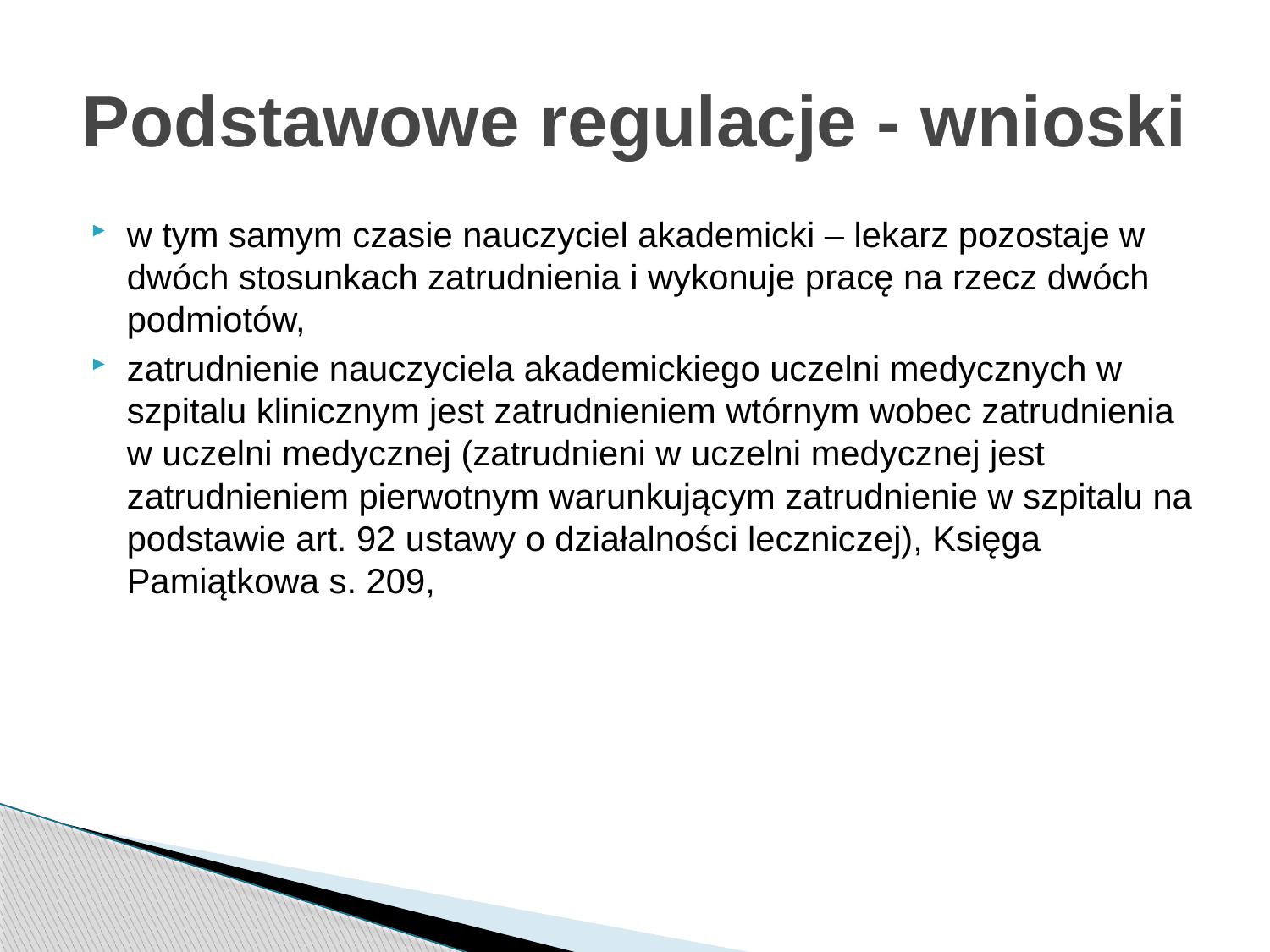

# Podstawowe regulacje - wnioski
w tym samym czasie nauczyciel akademicki – lekarz pozostaje w dwóch stosunkach zatrudnienia i wykonuje pracę na rzecz dwóch podmiotów,
zatrudnienie nauczyciela akademickiego uczelni medycznych w szpitalu klinicznym jest zatrudnieniem wtórnym wobec zatrudnienia w uczelni medycznej (zatrudnieni w uczelni medycznej jest zatrudnieniem pierwotnym warunkującym zatrudnienie w szpitalu na podstawie art. 92 ustawy o działalności leczniczej), Księga Pamiątkowa s. 209,